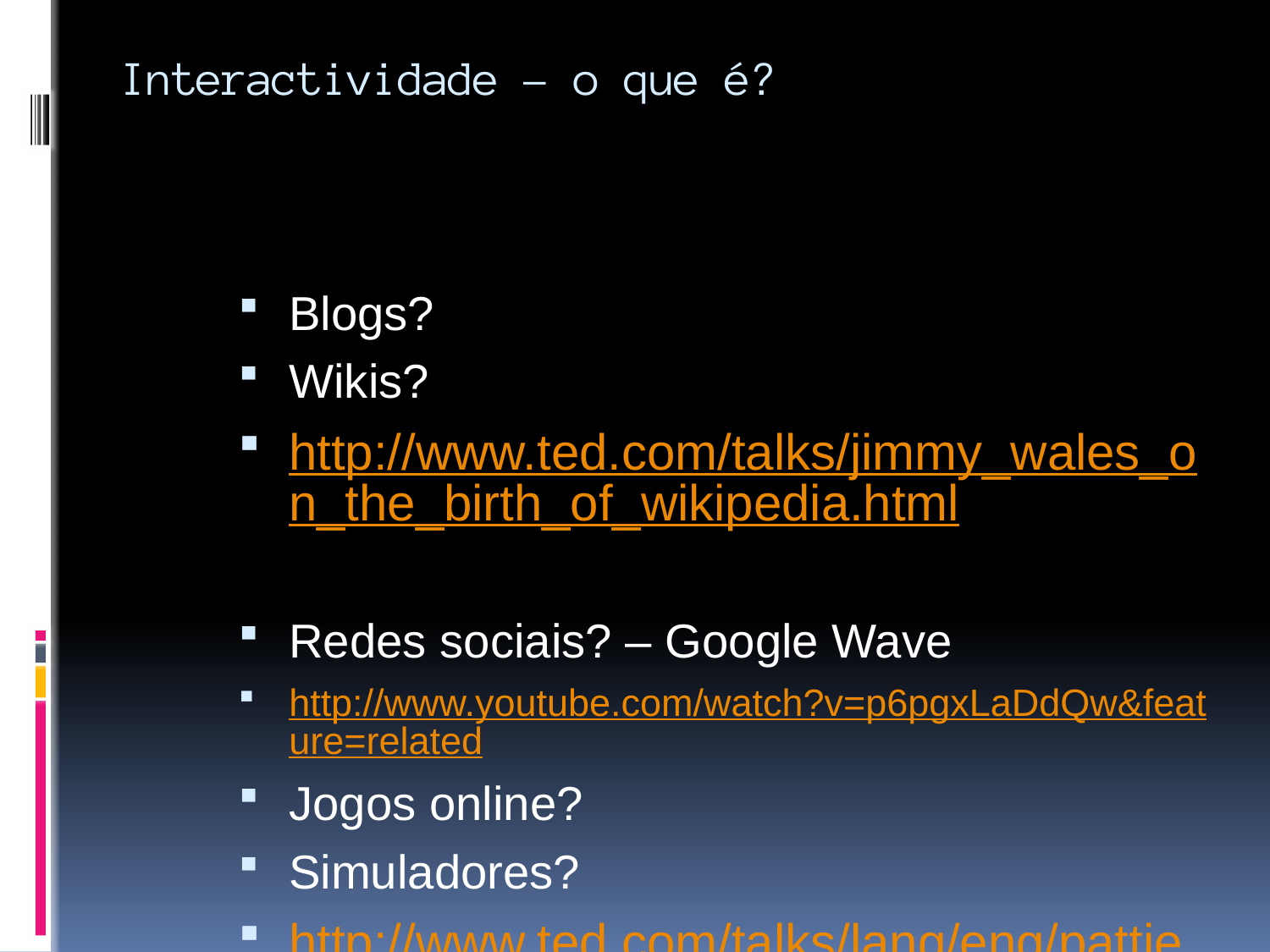

# Interactividade – o que é?

Blogs?
Wikis?
http://www.ted.com/talks/jimmy_wales_on_the_birth_of_wikipedia.html

Redes sociais? – Google Wave
http://www.youtube.com/watch?v=p6pgxLaDdQw&feature=related
Jogos online?
Simuladores?
http://www.ted.com/talks/lang/eng/pattie_maes_demos_the_sixth_sense.html